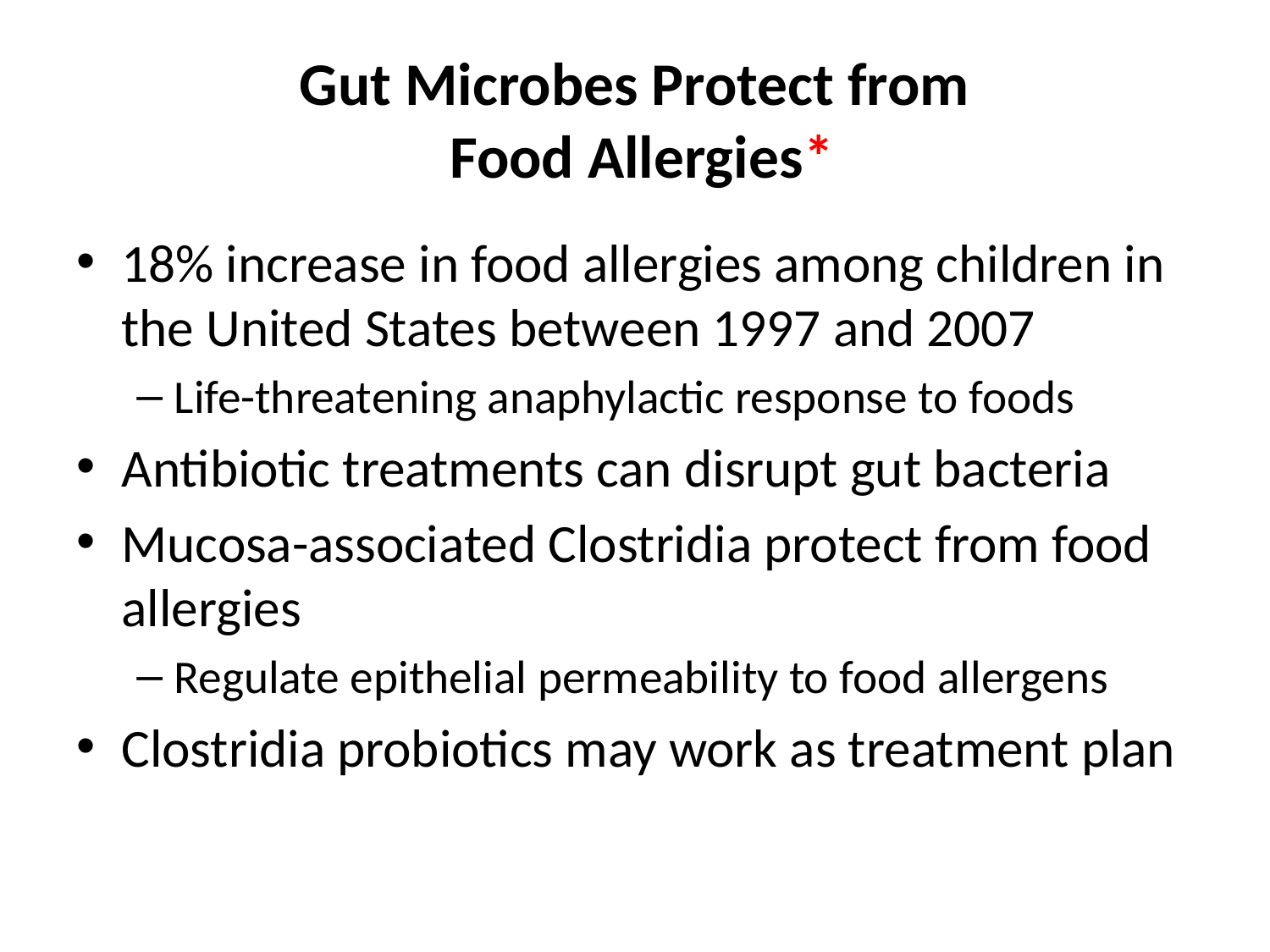

# Gut Microbes Protect from Food Allergies*
18% increase in food allergies among children in the United States between 1997 and 2007
Life-threatening anaphylactic response to foods
Antibiotic treatments can disrupt gut bacteria
Mucosa-associated Clostridia protect from food allergies
Regulate epithelial permeability to food allergens
Clostridia probiotics may work as treatment plan